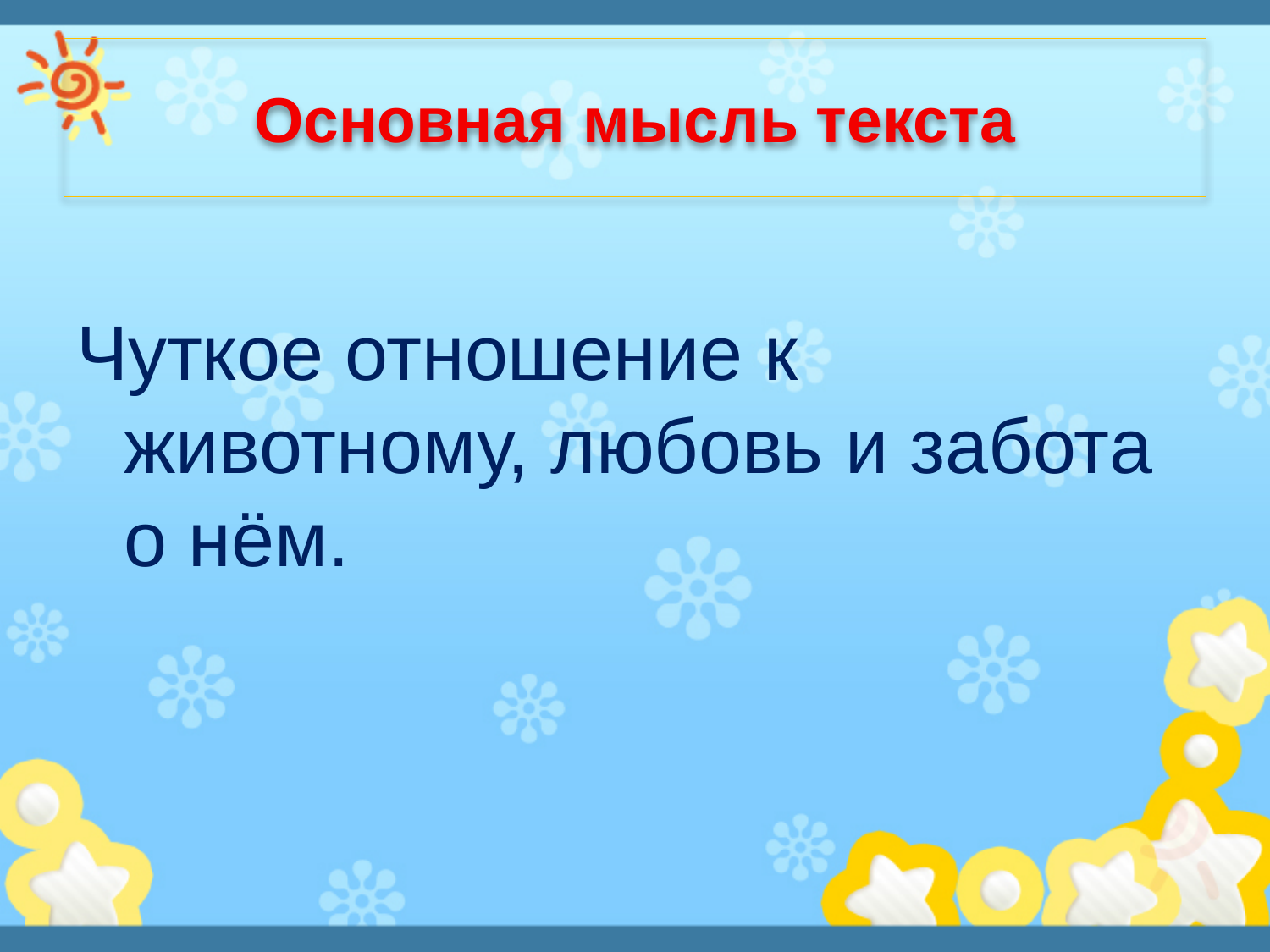

# Основная мысль текста
Чуткое отношение к животному, любовь и забота о нём.